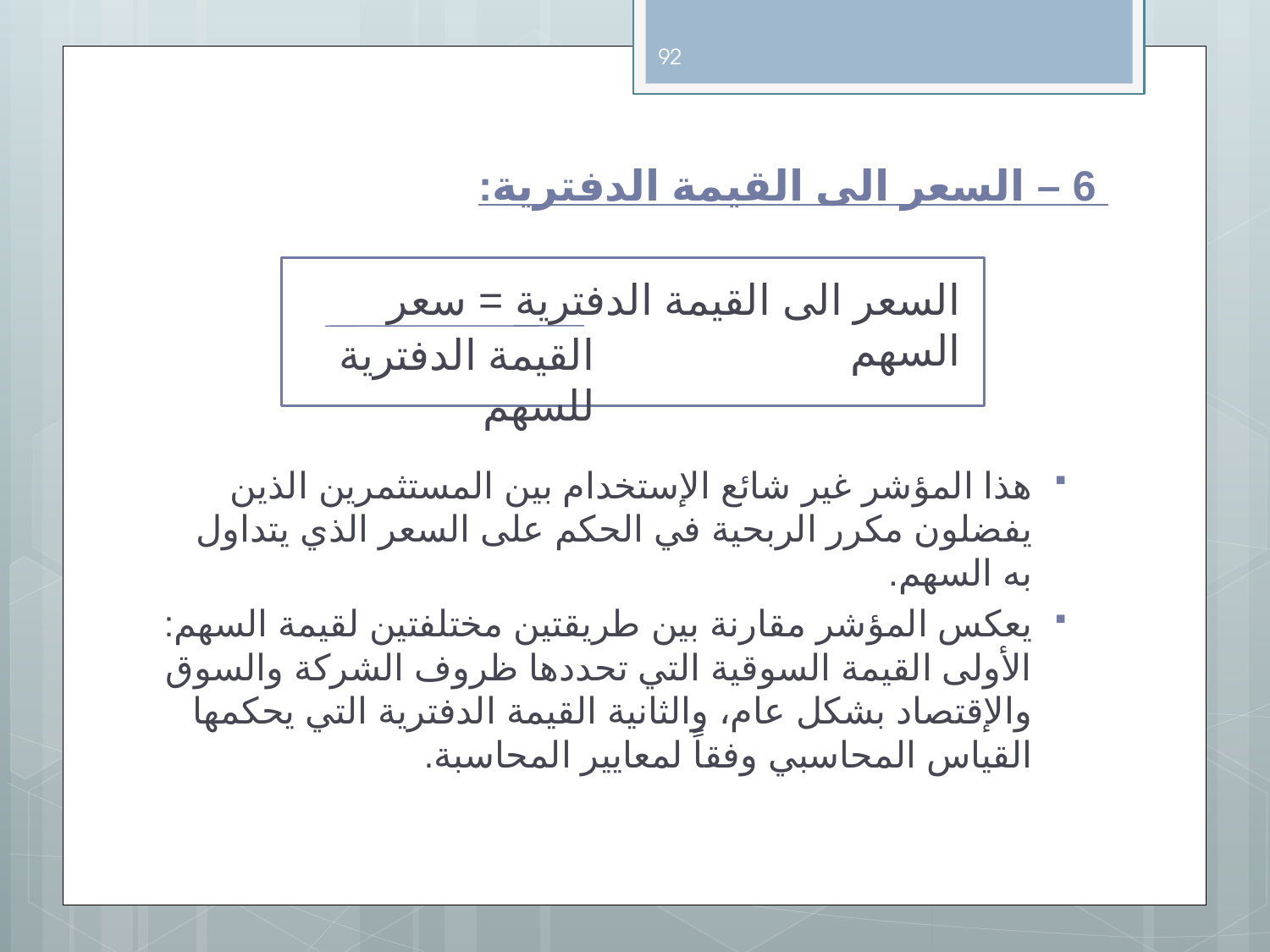

92
# 6 – السعر الى القيمة الدفترية:

السعر الى القيمة الدفترية = سعر السهم
القيمة الدفترية  للسهم
هذا المؤشر غير شائع الإستخدام بين المستثمرين الذين يفضلون مكرر الربحية في الحكم على السعر الذي يتداول به السهم.
يعكس المؤشر مقارنة بين طريقتين مختلفتين لقيمة السهم: الأولى القيمة السوقية التي تحددها ظروف الشركة والسوق والإقتصاد بشكل عام، والثانية القيمة الدفترية التي يحكمها القياس المحاسبي وفقاً لمعايير المحاسبة.